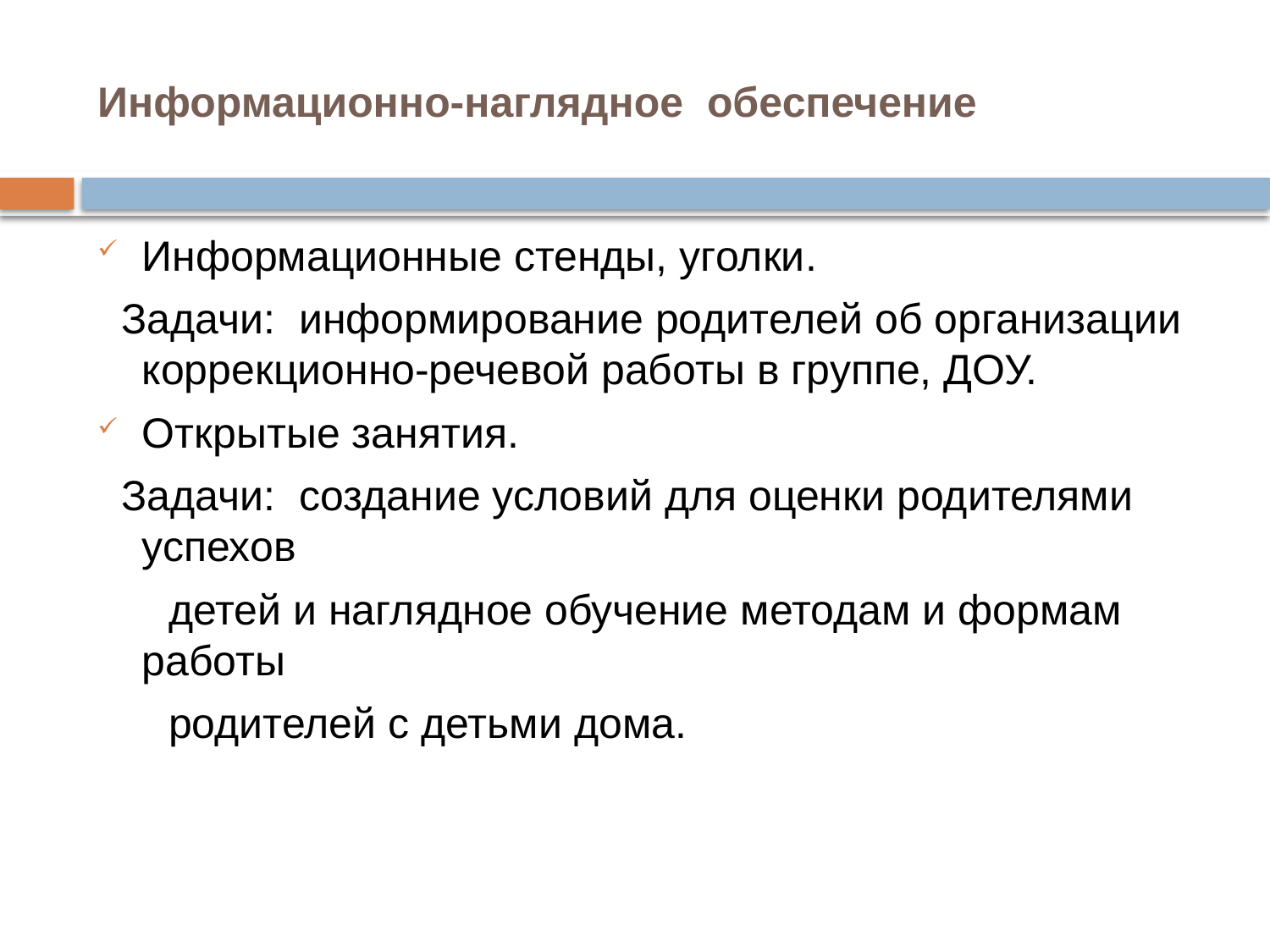

# Информационно-наглядное  обеспечение
Информационные стенды, уголки.
  Задачи:  информирование родителей об организации коррекционно-речевой работы в группе, ДОУ.
Открытые занятия.
  Задачи:  создание условий для оценки родителями успехов
      детей и наглядное обучение методам и формам работы
      родителей с детьми дома.